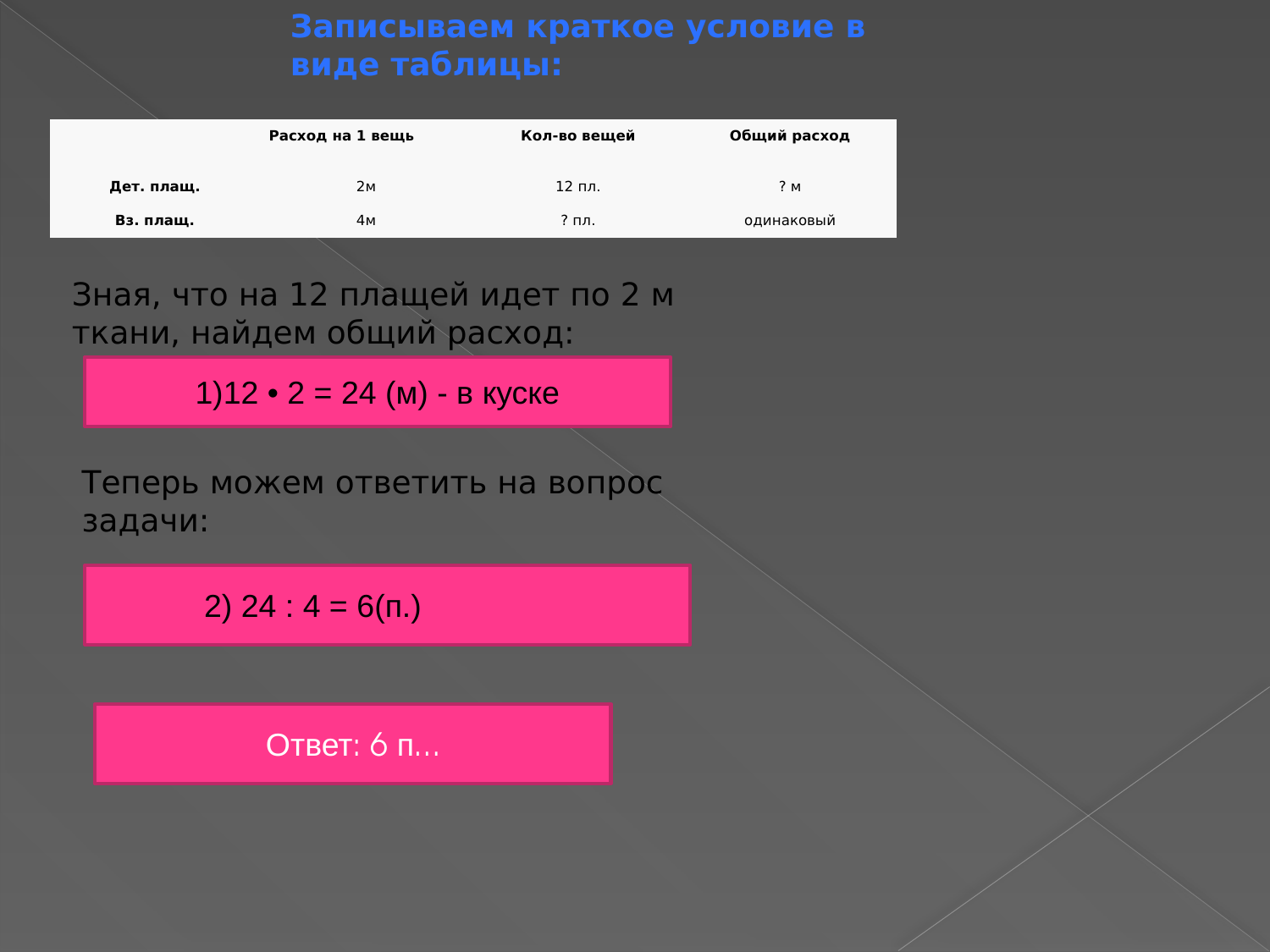

Записываем краткое условие в виде таблицы:
|  | Расход на 1 вещь | Кол-во вещей | Общий расход |
| --- | --- | --- | --- |
| Дет. плащ. | 2м | 12 пл. | ? м |
| Вз. плащ. | 4м | ? пл. | одинаковый |
Зная, что на 12 плащей идет по 2 м ткани, найдем общий расход:

1)12 • 2 = 24 (м) - в куске

Теперь можем ответить на вопрос задачи:
            2) 24 : 4 = 6(п.)
Ответ: 6 п…